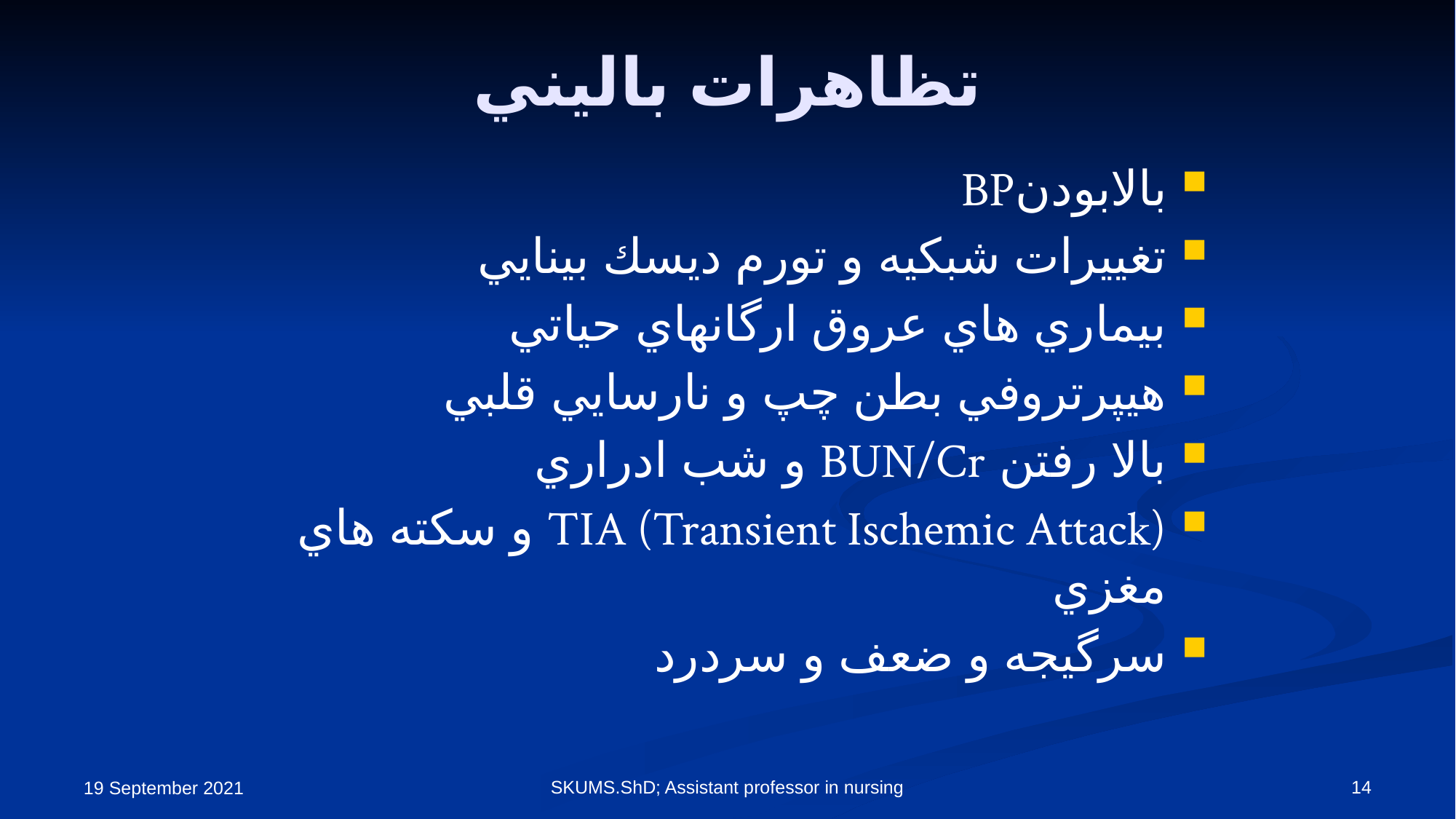

# تظاهرات باليني
بالابودنBP
تغييرات شبكيه و تورم ديسك بينايي
بيماري هاي عروق ارگانهاي حياتي
هيپرتروفي بطن چپ و نارسايي قلبي
بالا رفتن BUN/Cr و شب ادراري
TIA (Transient Ischemic Attack) و سكته هاي مغزي
سرگيجه و ضعف و سردرد
SKUMS.ShD; Assistant professor in nursing
14
19 September 2021